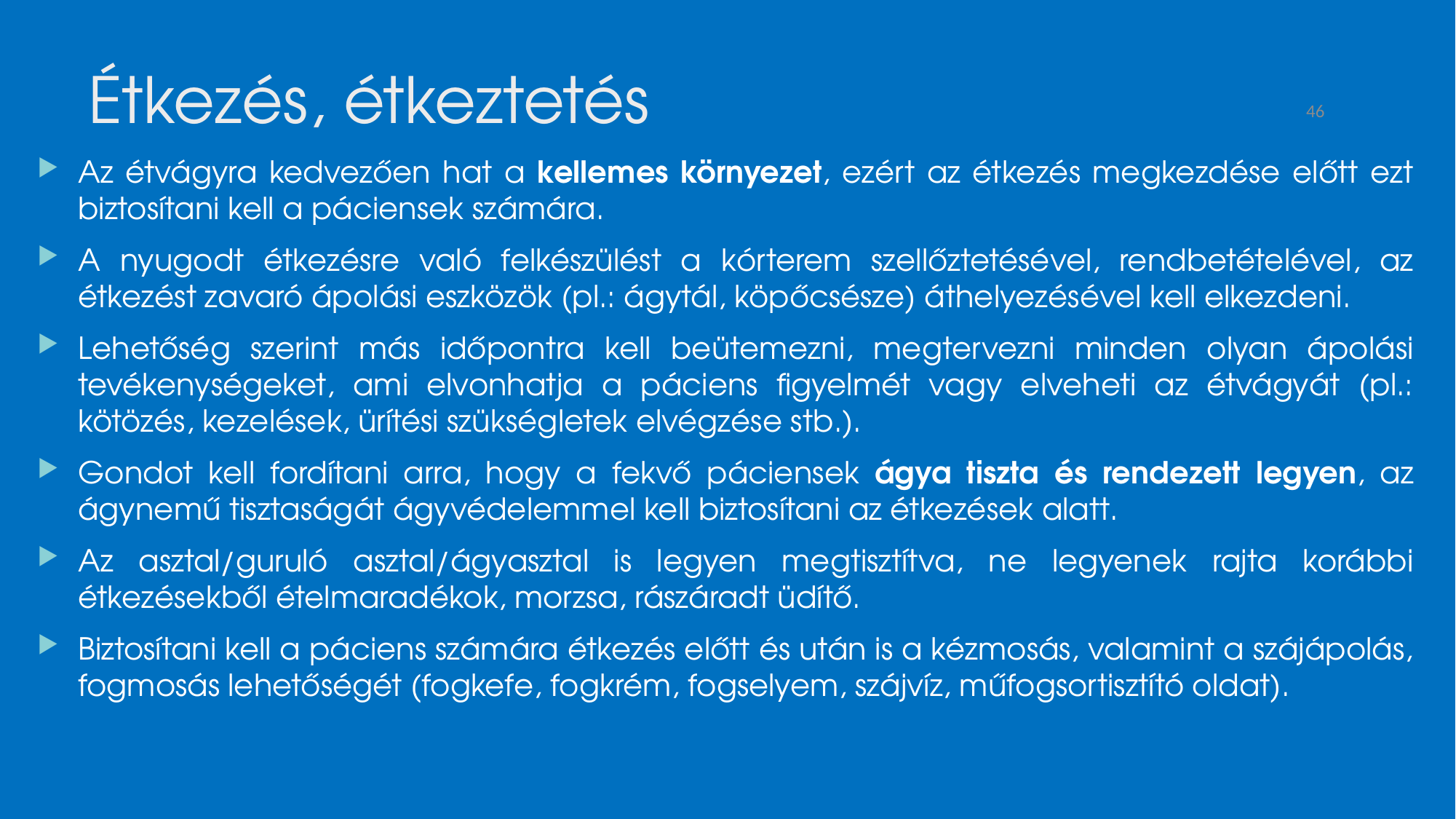

46
# Étkezés, étkeztetés
Az étvágyra kedvezően hat a kellemes környezet, ezért az étkezés megkezdése előtt ezt biztosítani kell a páciensek számára.
A nyugodt étkezésre való felkészülést a kórterem szellőztetésével, rendbetételével, az étkezést zavaró ápolási eszközök (pl.: ágytál, köpőcsésze) áthelyezésével kell elkezdeni.
Lehetőség szerint más időpontra kell beütemezni, megtervezni minden olyan ápolási tevékenységeket, ami elvonhatja a páciens figyelmét vagy elveheti az étvágyát (pl.: kötözés, kezelések, ürítési szükségletek elvégzése stb.).
Gondot kell fordítani arra, hogy a fekvő páciensek ágya tiszta és rendezett legyen, az ágynemű tisztaságát ágyvédelemmel kell biztosítani az étkezések alatt.
Az asztal/guruló asztal/ágyasztal is legyen megtisztítva, ne legyenek rajta korábbi étkezésekből ételmaradékok, morzsa, rászáradt üdítő.
Biztosítani kell a páciens számára étkezés előtt és után is a kézmosás, valamint a szájápolás, fogmosás lehetőségét (fogkefe, fogkrém, fogselyem, szájvíz, műfogsortisztító oldat).